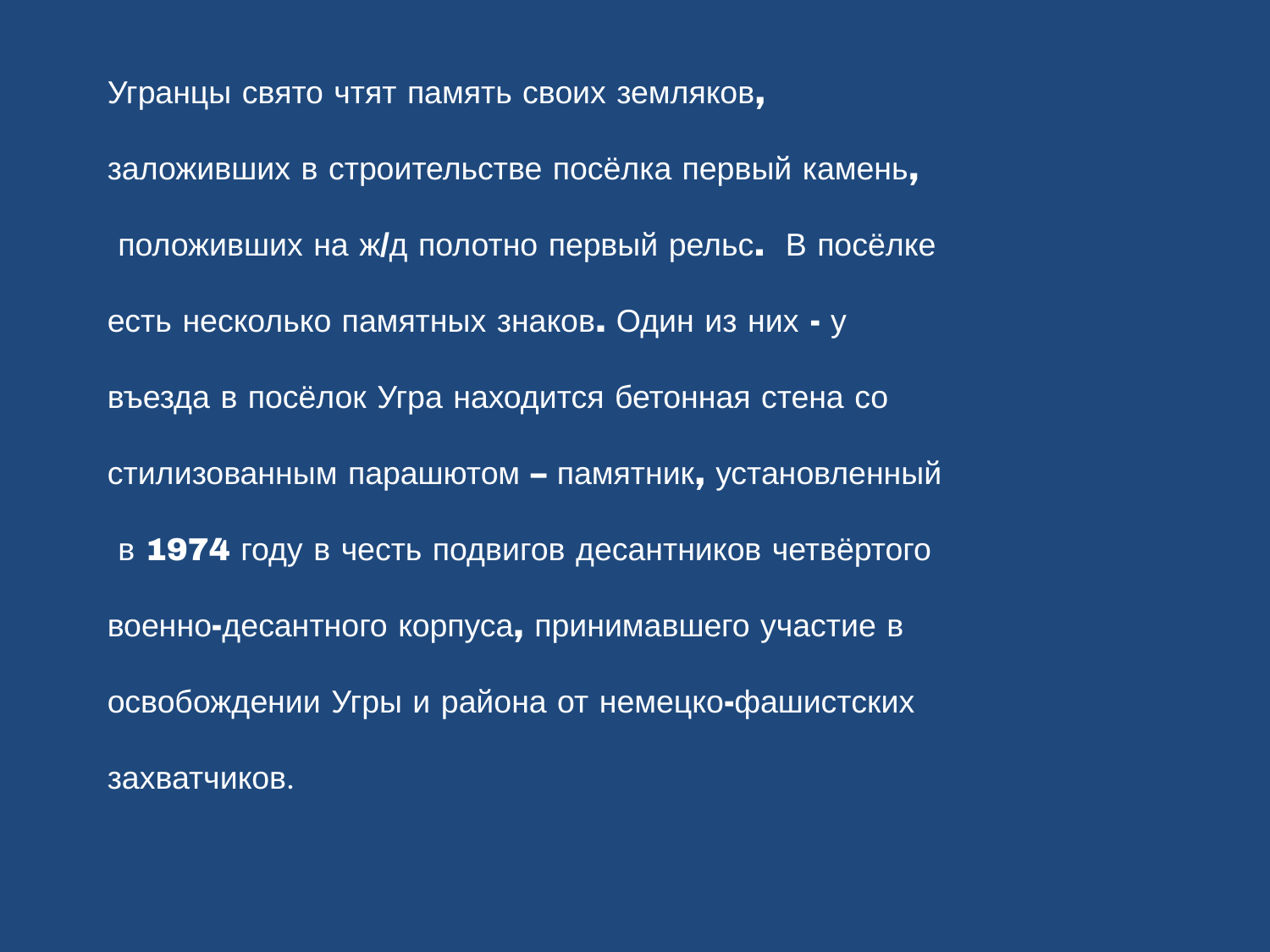

Угранцы свято чтят память своих земляков,

заложивших в строительстве посёлка первый камень,

 положивших на ж/д полотно первый рельс.  В посёлке

есть несколько памятных знаков. Один из них - у

въезда в посёлок Угра находится бетонная стена со

стилизованным парашютом – памятник, установленный

 в 1974 году в честь подвигов десантников четвёртого

военно-десантного корпуса, принимавшего участие в

освобождении Угры и района от немецко-фашистских

захватчиков.